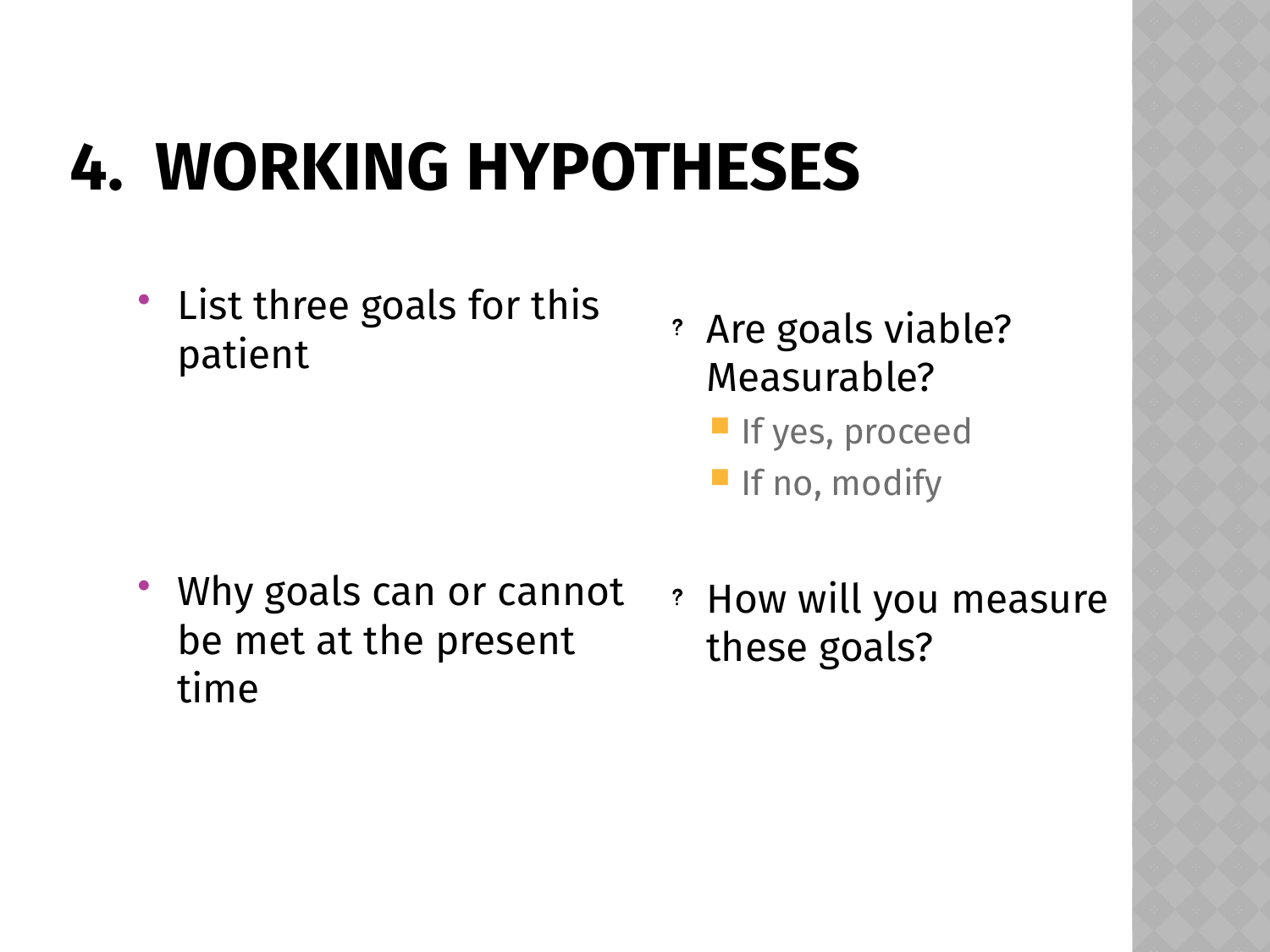

# 4.  Working Hypotheses
List three goals for this patient

Why goals can or cannot be met at the present time

Are goals viable? Measurable?
If yes, proceed
If no, modify

How will you measure these goals?